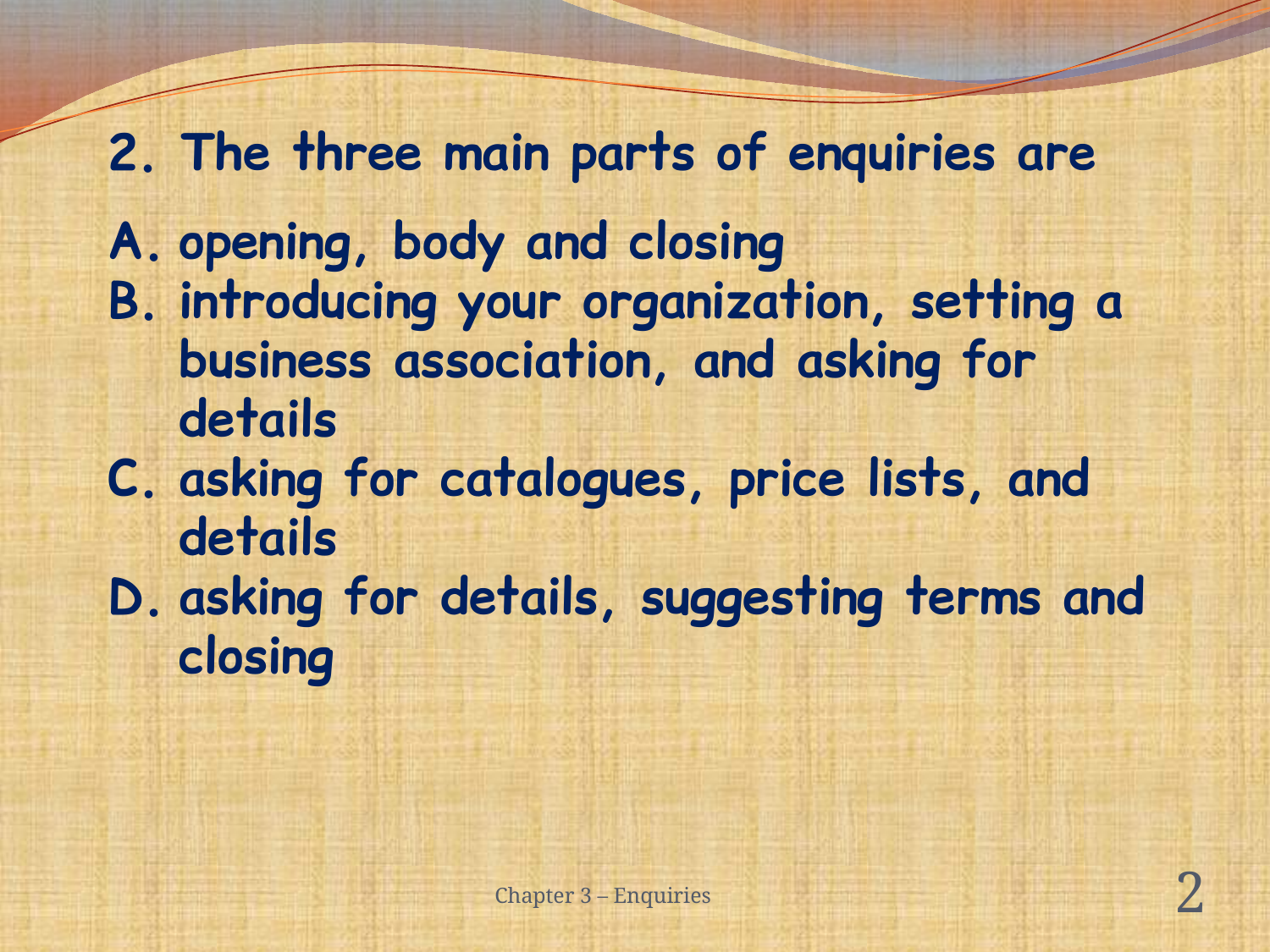

2. The three main parts of enquiries are
opening, body and closing
introducing your organization, setting a business association, and asking for details
asking for catalogues, price lists, and details
asking for details, suggesting terms and closing

#
Chapter 3 – Enquiries

2